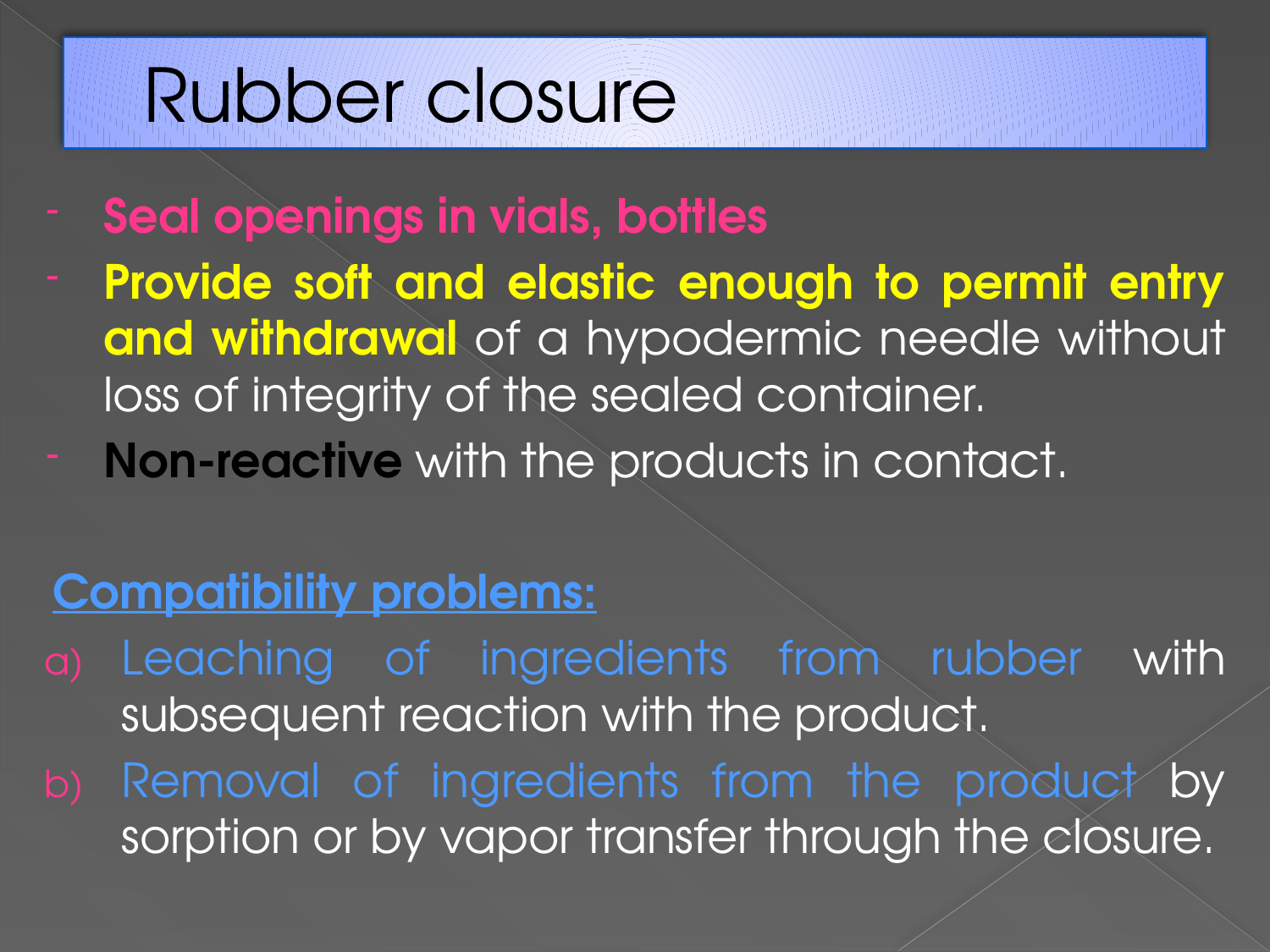

# Rubber closure
Seal openings in vials, bottles
Provide soft and elastic enough to permit entry and withdrawal of a hypodermic needle without loss of integrity of the sealed container.
Non-reactive with the products in contact.

Compatibility problems:
Leaching of ingredients from rubber with subsequent reaction with the product.
Removal of ingredients from the product by sorption or by vapor transfer through the closure.